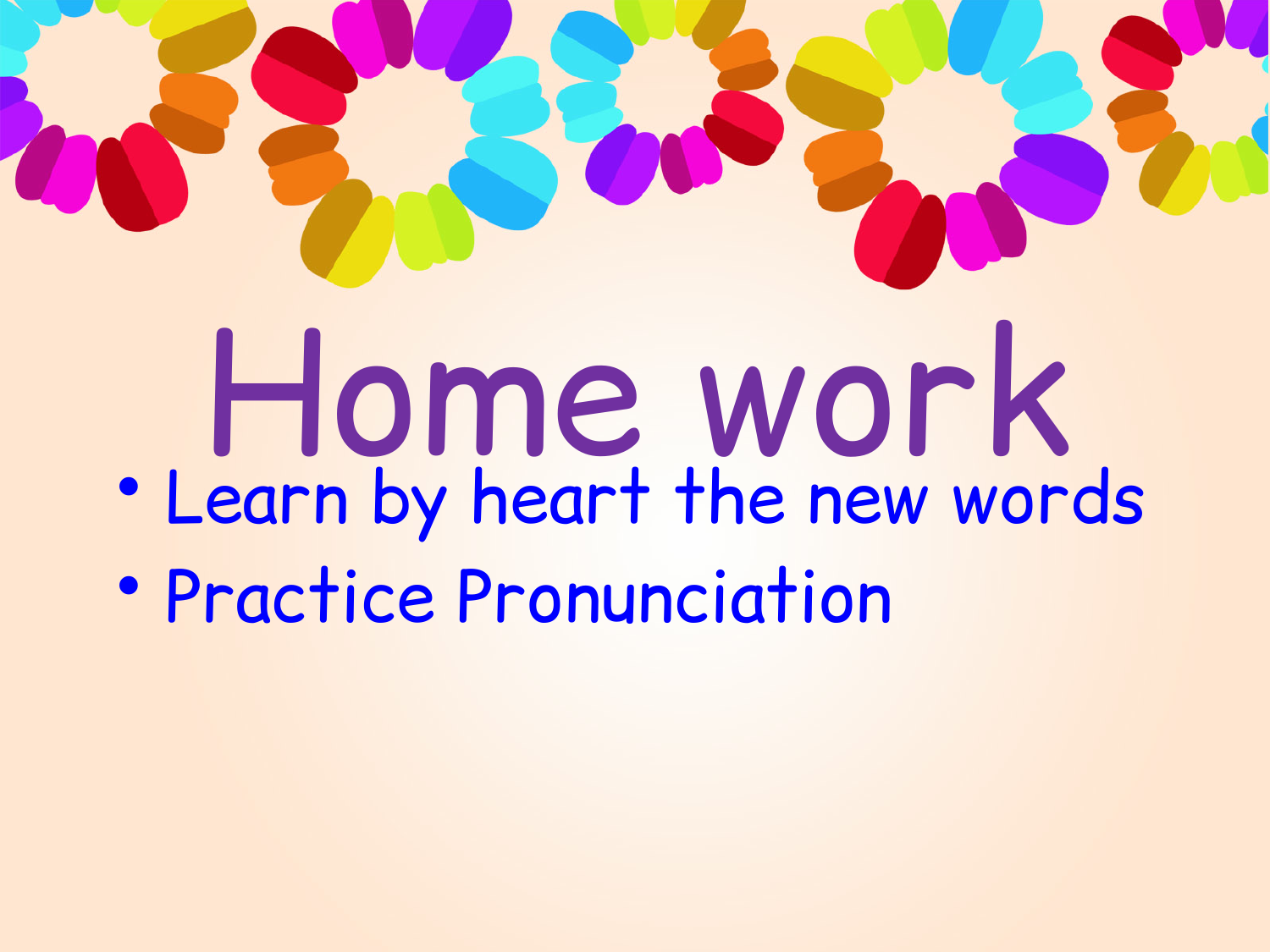

# Home work
Learn by heart the new words
Practice Pronunciation